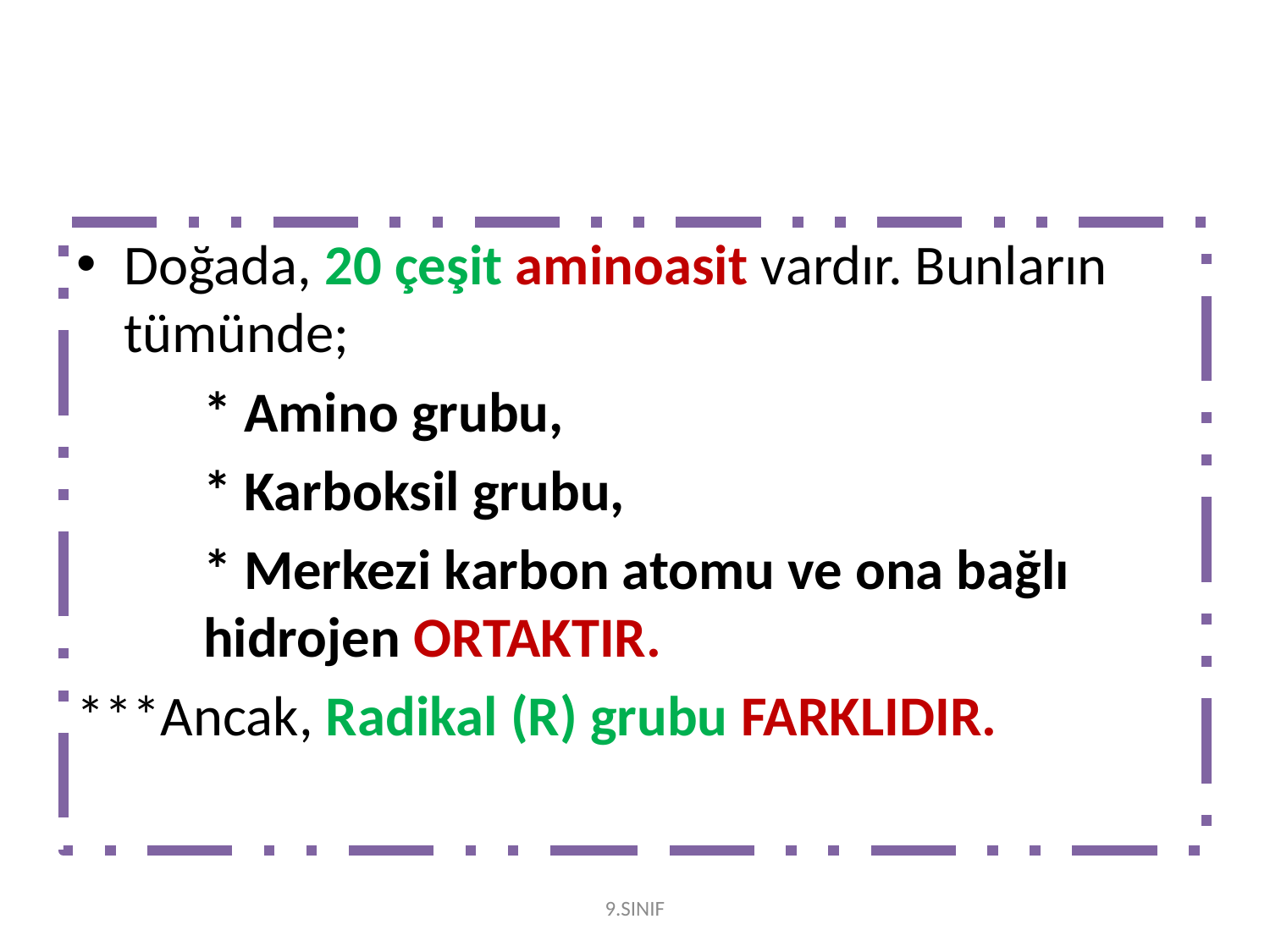

#
Doğada, 20 çeşit aminoasit vardır. Bunların tümünde;
	* Amino grubu,
	* Karboksil grubu,
	* Merkezi karbon atomu ve ona bağlı  	hidrojen ORTAKTIR.
***Ancak, Radikal (R) grubu FARKLIDIR.
9.SINIF